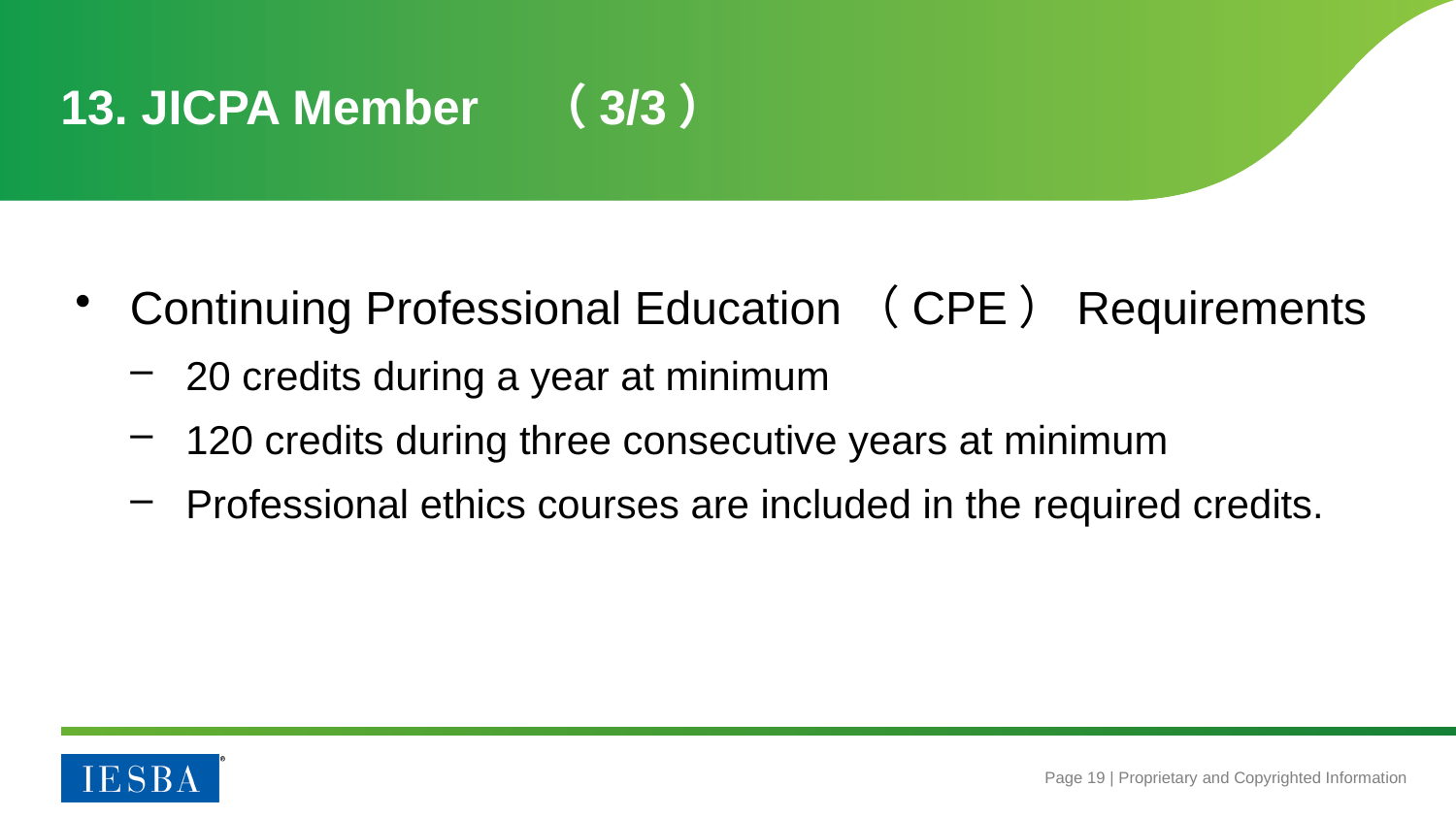

# 13. JICPA Member　（3/3）

Continuing Professional Education（CPE）Requirements
20 credits during a year at minimum
120 credits during three consecutive years at minimum
Professional ethics courses are included in the required credits.